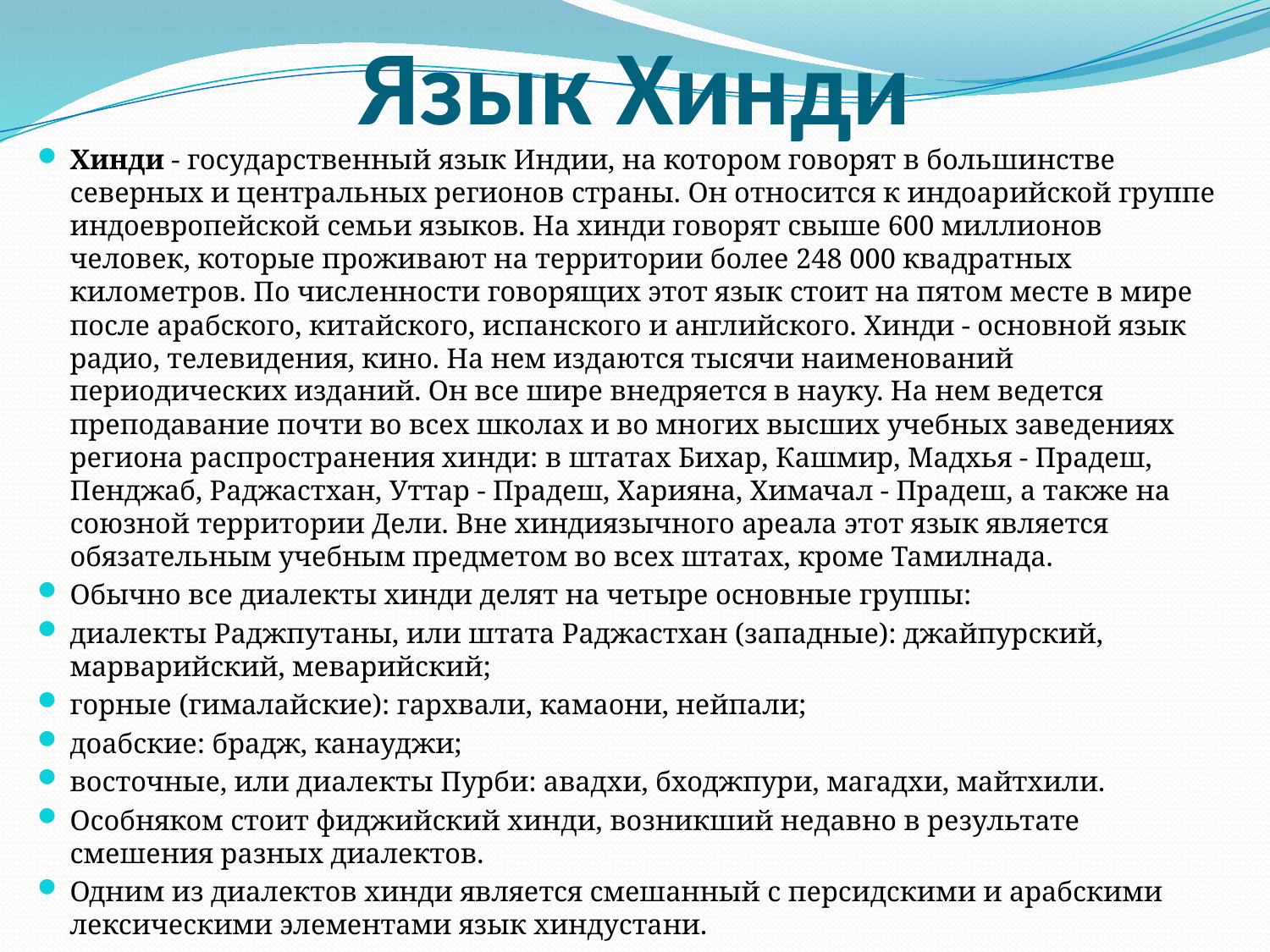

# Язык Хинди
Хинди - государственный язык Индии, на котором говорят в большинстве северных и центральных регионов страны. Он относится к индоарийской группе индоевропейской семьи языков. На хинди говорят свыше 600 миллионов человек, которые проживают на территории более 248 000 квадратных километров. По численности говорящих этот язык стоит на пятом месте в мире после арабского, китайского, испанского и английского. Хинди - основной язык радио, телевидения, кино. На нем издаются тысячи наименований периодических изданий. Он все шире внедряется в науку. На нем ведется преподавание почти во всех школах и во многих высших учебных заведениях региона распространения хинди: в штатах Бихар, Кашмир, Мадхья - Прадеш, Пенджаб, Раджастхан, Уттар - Прадеш, Харияна, Химачал - Прадеш, а также на союзной территории Дели. Вне хиндиязычного ареала этот язык является обязательным учебным предметом во всех штатах, кроме Тамилнада.
Обычно все диалекты хинди делят на четыре основные группы:
диалекты Раджпутаны, или штата Раджастхан (западные): джайпурский, марварийский, меварийский;
горные (гималайские): гархвали, камаони, нейпали;
доабские: брадж, канауджи;
восточные, или диалекты Пурби: авадхи, бходжпури, магадхи, майтхили.
Особняком стоит фиджийский хинди, возникший недавно в результате смешения разных диалектов.
Одним из диалектов хинди является смешанный с персидскими и арабскими лексическими элементами язык хиндустани.